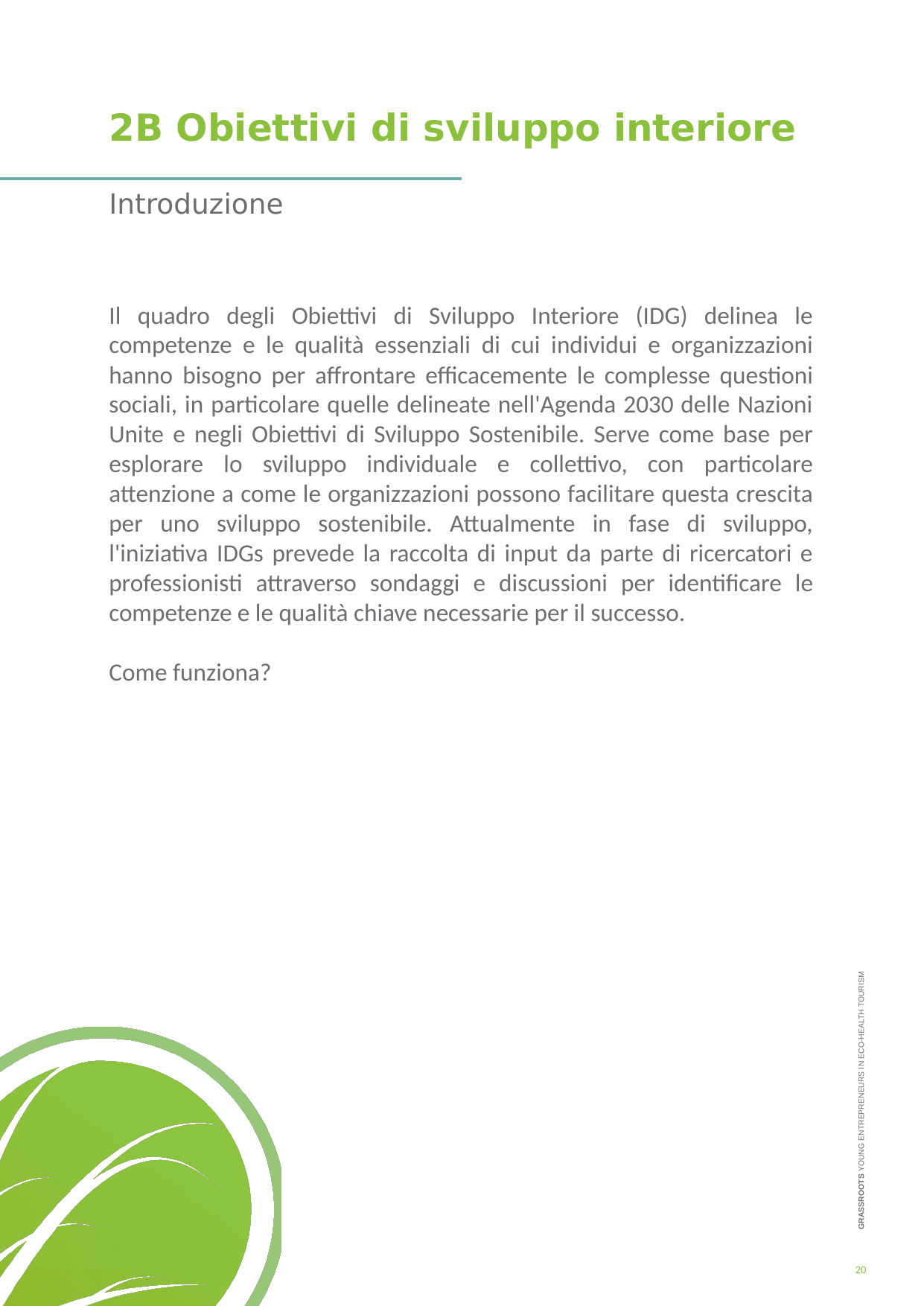

2B Obiettivi di sviluppo interiore
Introduzione
Il quadro degli Obiettivi di Sviluppo Interiore (IDG) delinea le competenze e le qualità essenziali di cui individui e organizzazioni hanno bisogno per affrontare efficacemente le complesse questioni sociali, in particolare quelle delineate nell'Agenda 2030 delle Nazioni Unite e negli Obiettivi di Sviluppo Sostenibile. Serve come base per esplorare lo sviluppo individuale e collettivo, con particolare attenzione a come le organizzazioni possono facilitare questa crescita per uno sviluppo sostenibile. Attualmente in fase di sviluppo, l'iniziativa IDGs prevede la raccolta di input da parte di ricercatori e professionisti attraverso sondaggi e discussioni per identificare le competenze e le qualità chiave necessarie per il successo.

Come funziona?

20